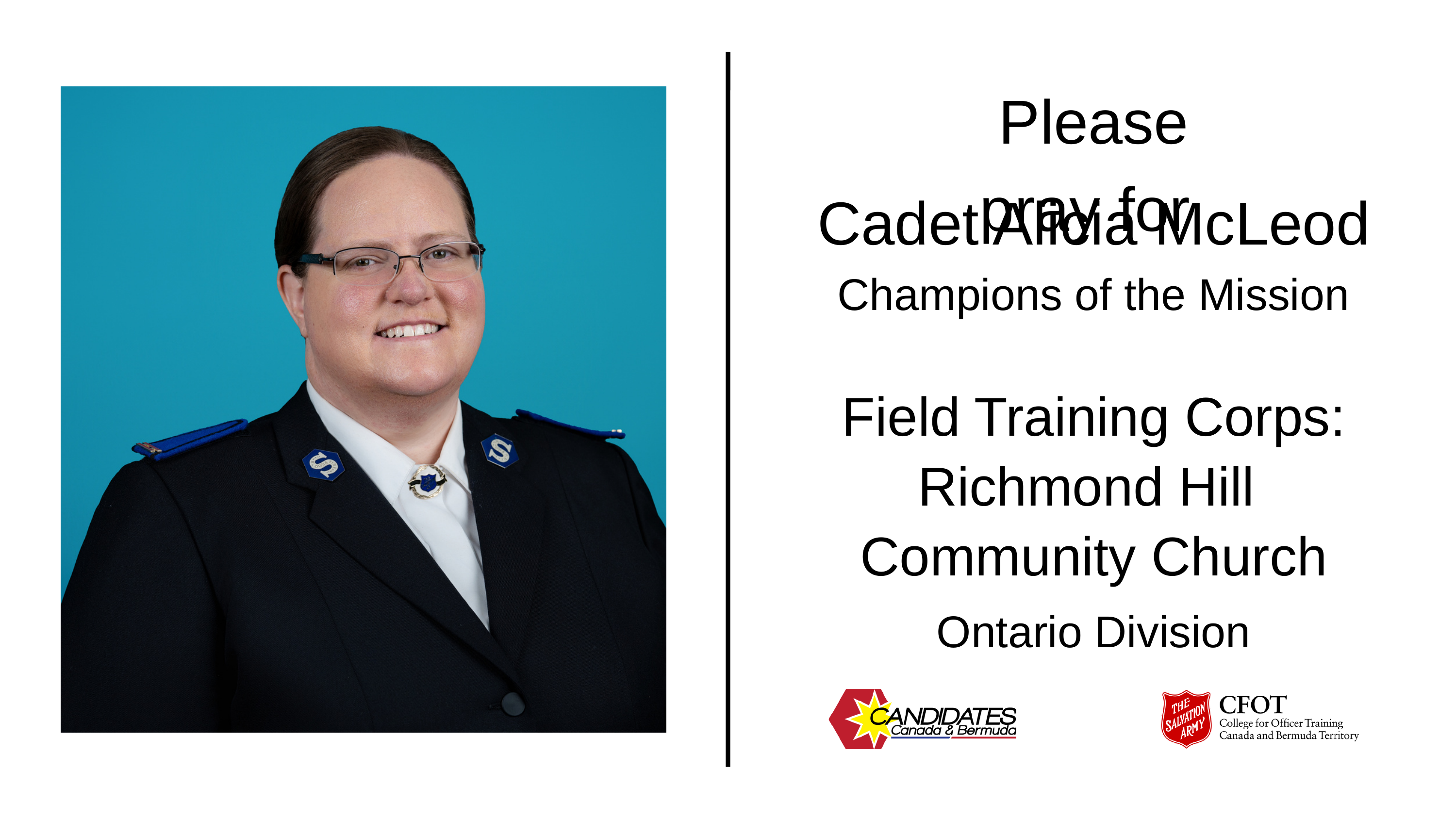

Please pray for

Cadet Alicia McLeod
Champions of the Mission

Field Training Corps:
Richmond Hill
Community Church
Ontario Division